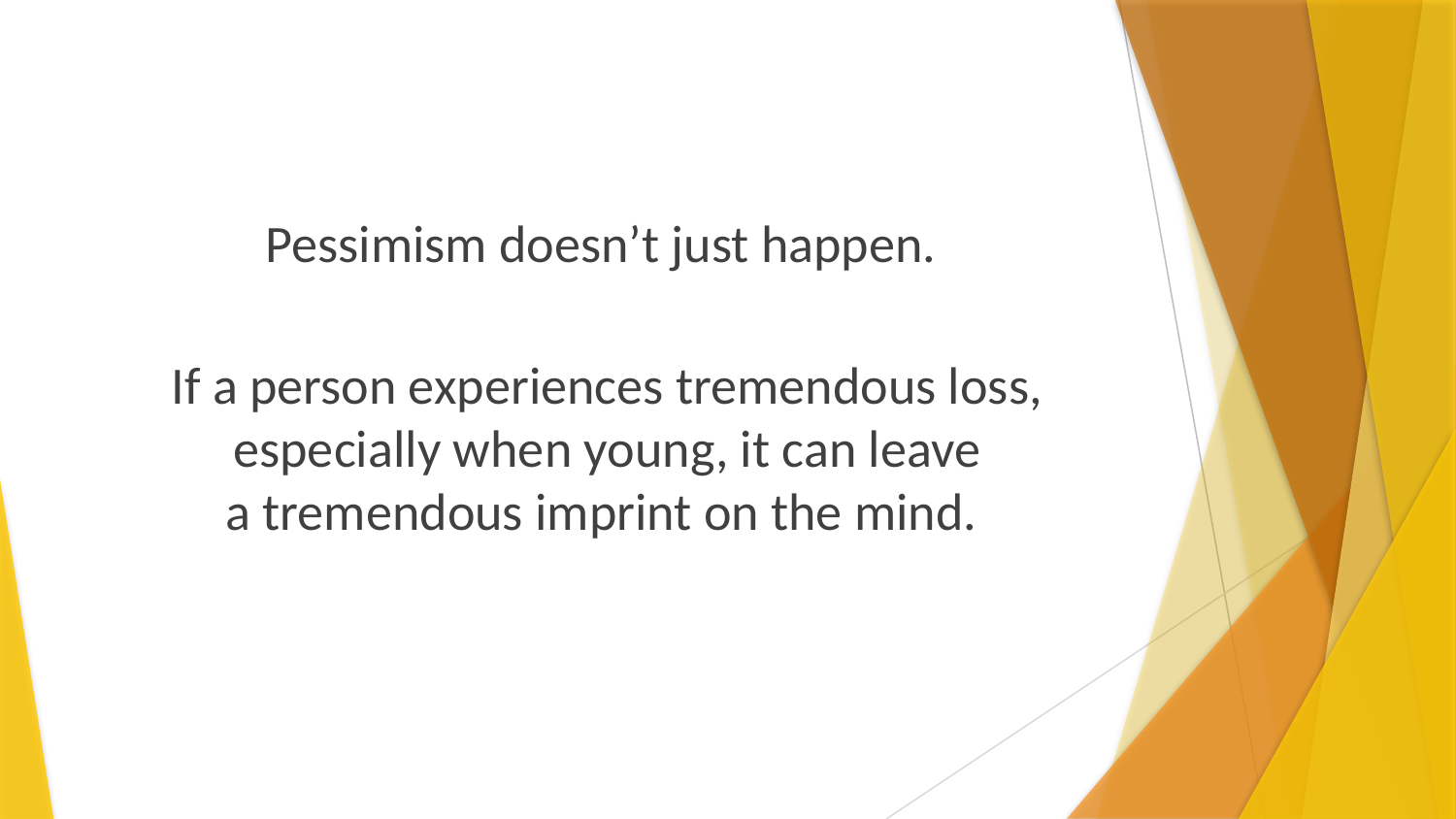

Pessimism doesn’t just happen.
If a person experiences tremendous loss, especially when young, it can leave
a tremendous imprint on the mind.